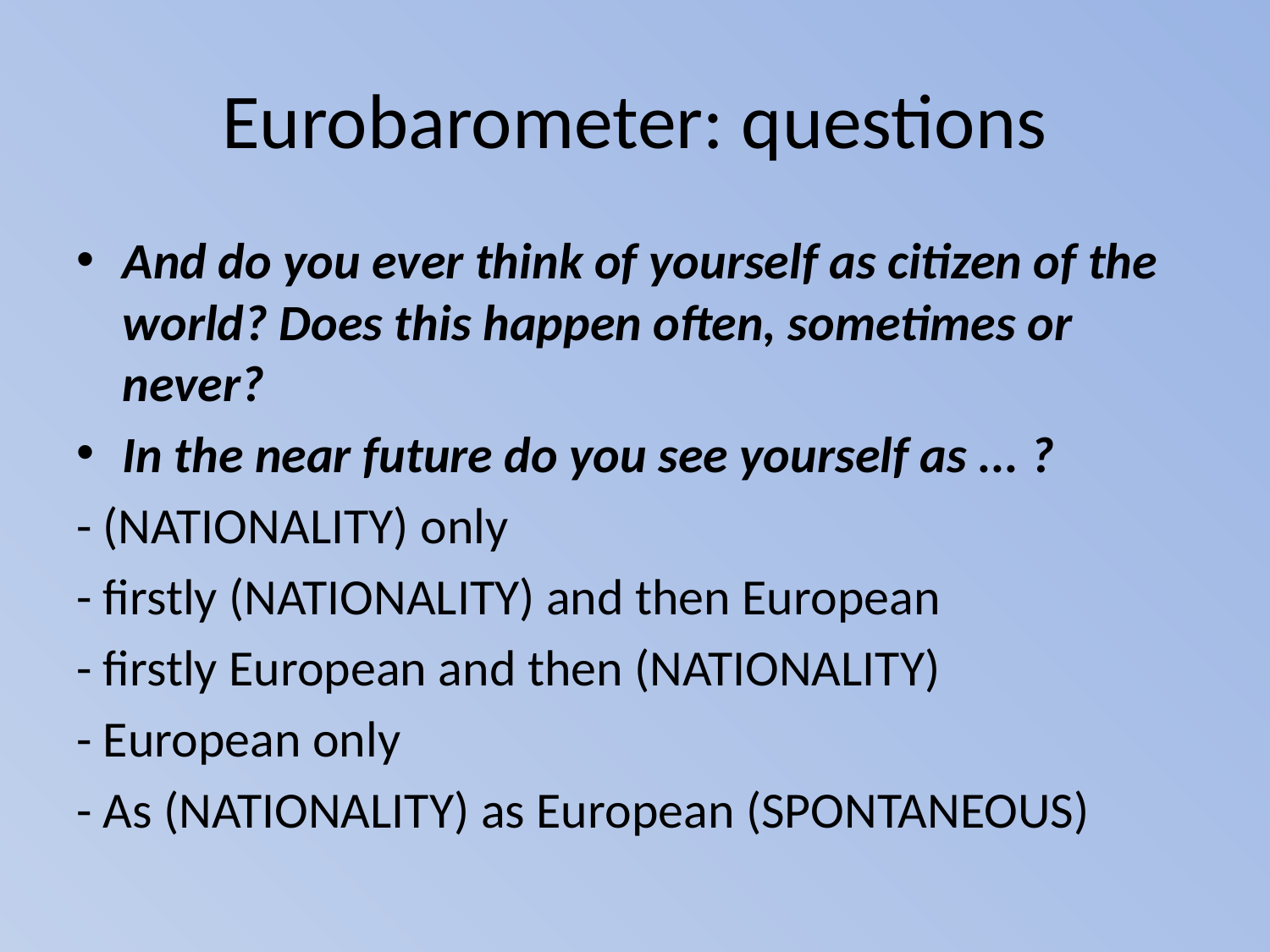

# Eurobarometer: questions
And do you ever think of yourself as citizen of the world? Does this happen often, sometimes or never?
In the near future do you see yourself as ... ?
- (NATIONALITY) only
- firstly (NATIONALITY) and then European
- firstly European and then (NATIONALITY)
- European only
- As (NATIONALITY) as European (SPONTANEOUS)